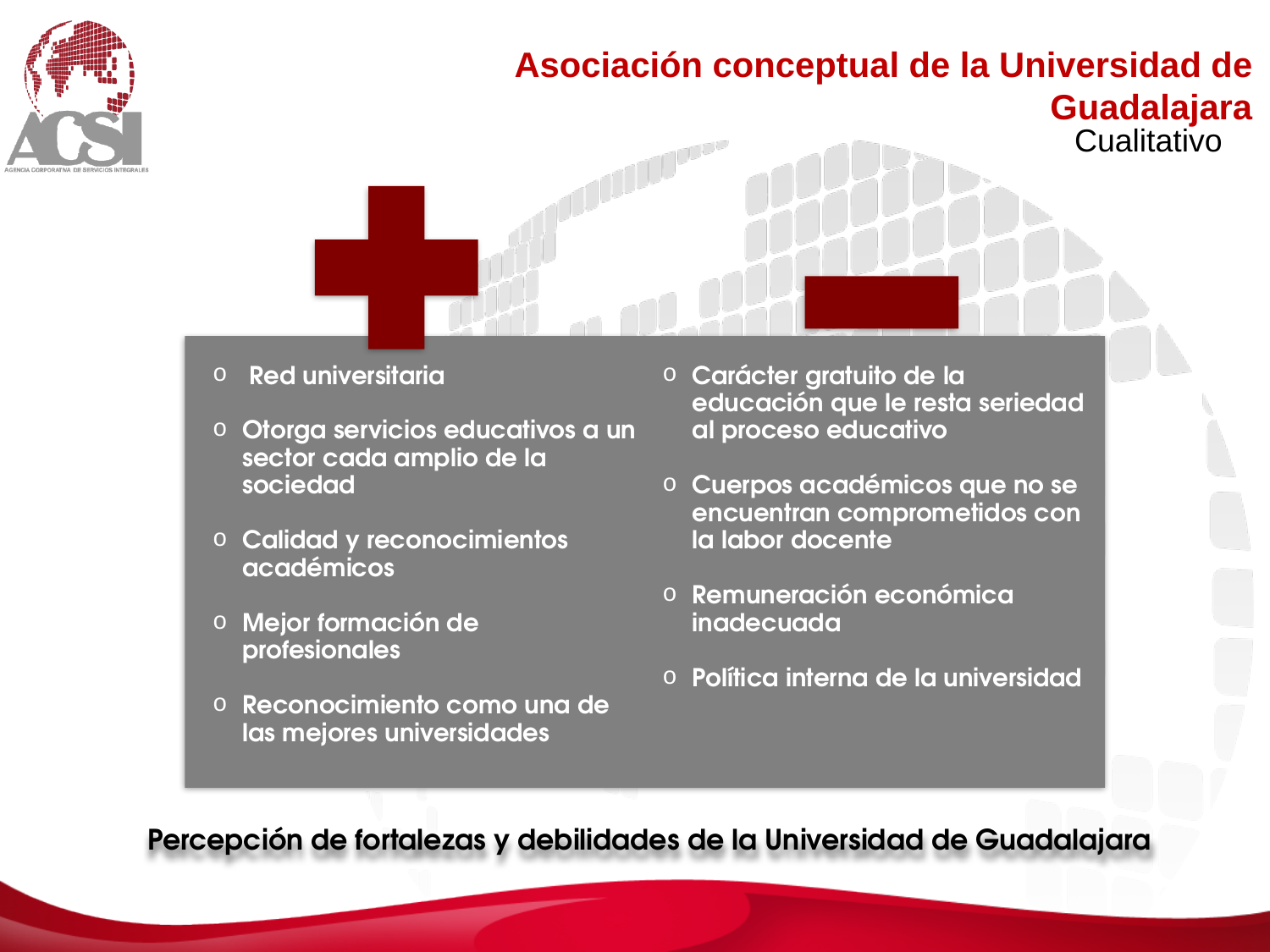

Asociación conceptual de la Universidad de Guadalajara

 Red universitaria

Otorga servicios educativos a un sector cada amplio de la sociedad

Calidad y reconocimientos académicos

Mejor formación de profesionales

Reconocimiento como una de las mejores universidades
Carácter gratuito de la educación que le resta seriedad al proceso educativo

Cuerpos académicos que no se encuentran comprometidos con la labor docente

Remuneración económica inadecuada

Política interna de la universidad
Cualitativo
Percepción de fortalezas y debilidades de la Universidad de Guadalajara